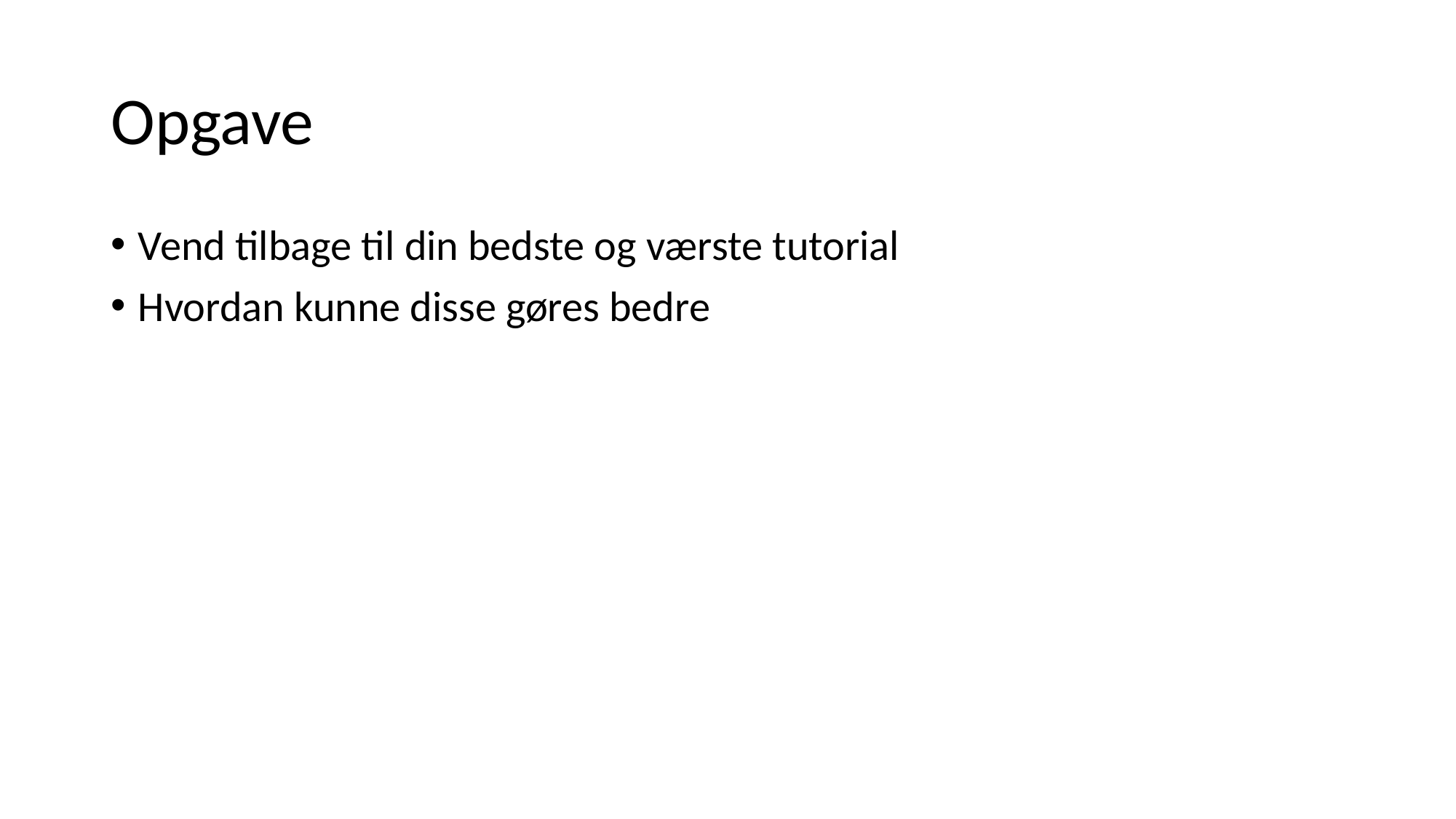

# Opgave
Vend tilbage til din bedste og værste tutorial
Hvordan kunne disse gøres bedre